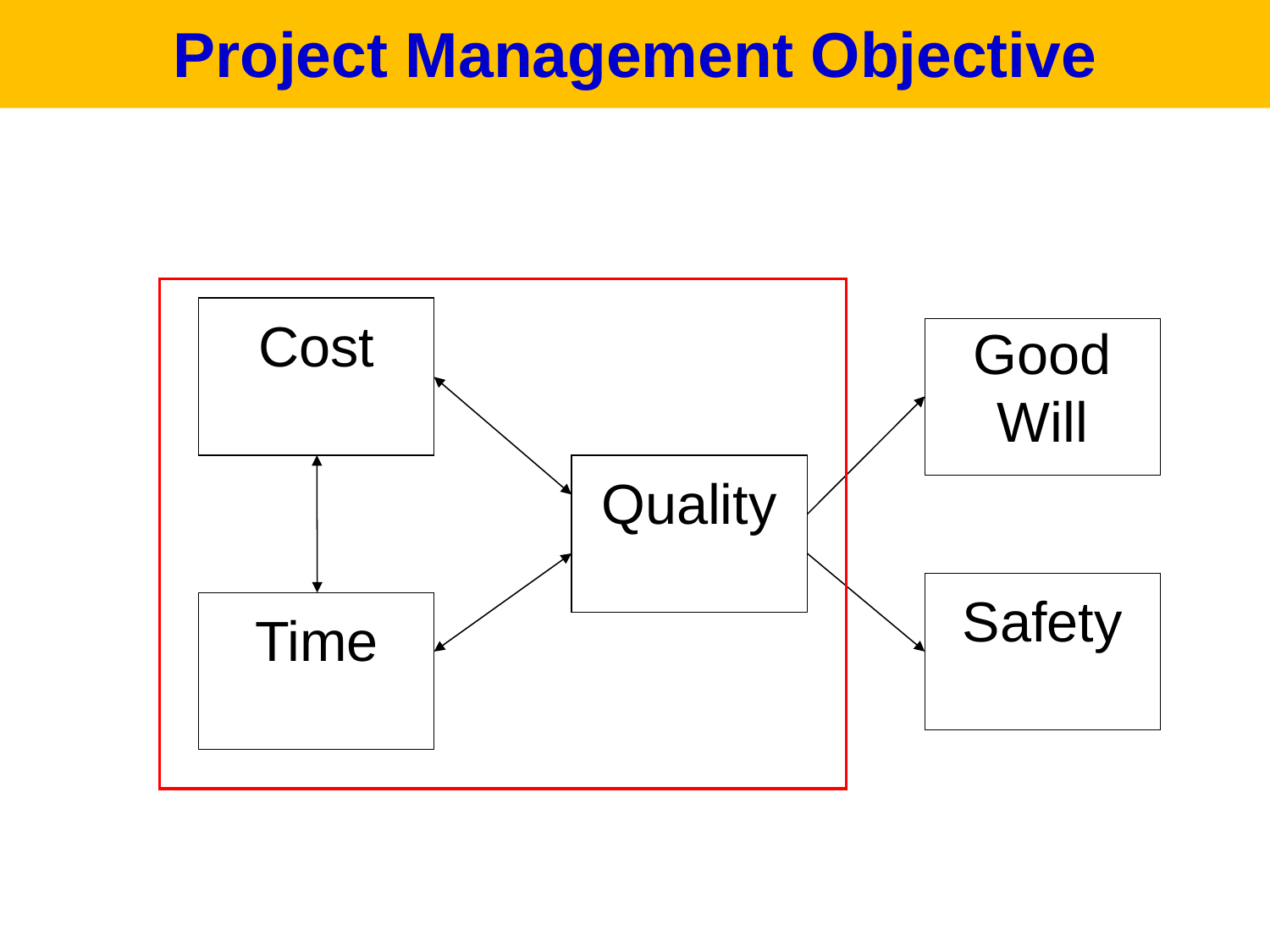

Project Management Objective

Cost
Good Will

Quality

Safety
Time